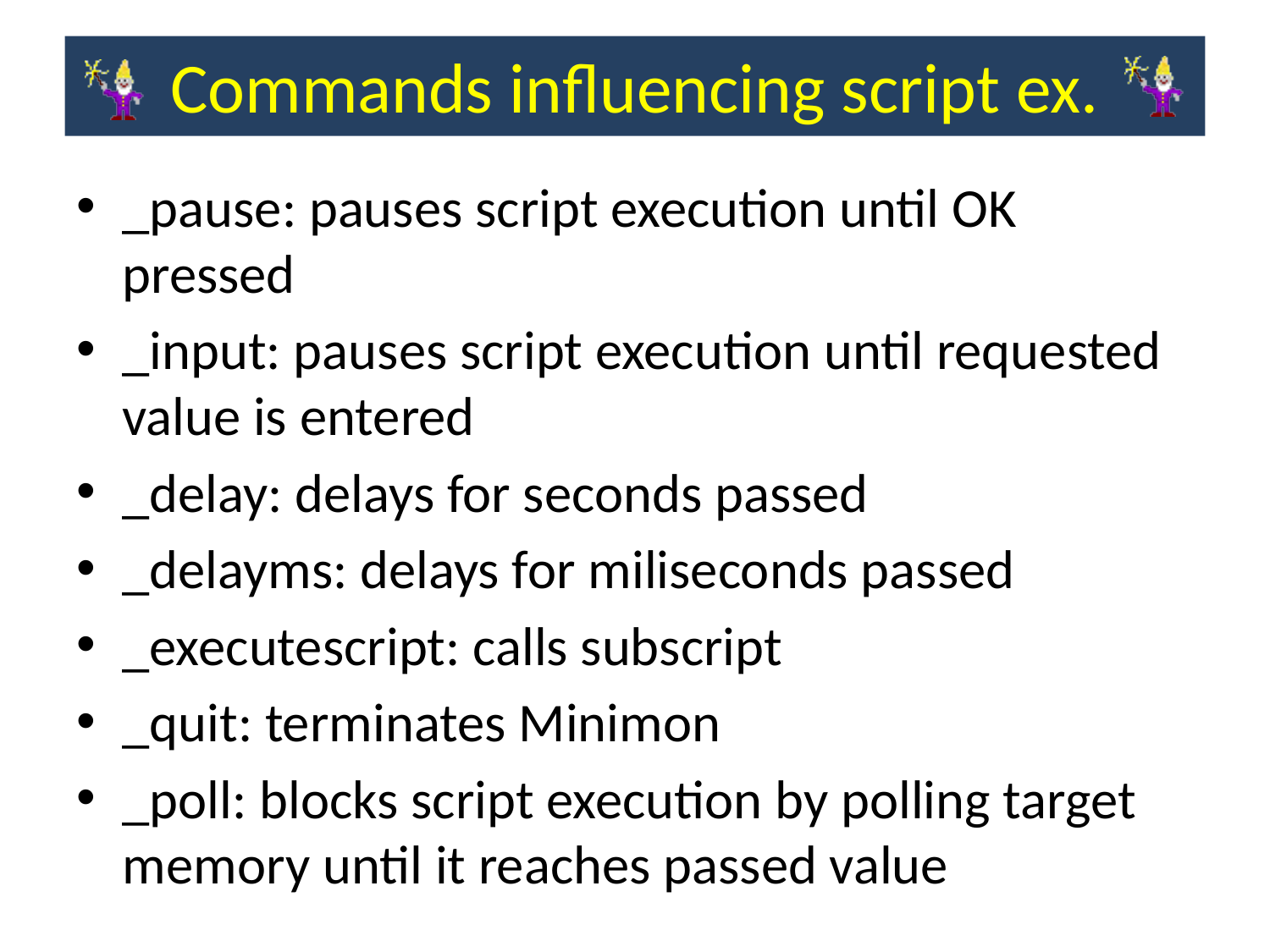

Commands influencing script ex.
_pause: pauses script execution until OK pressed
_input: pauses script execution until requested value is entered
_delay: delays for seconds passed
_delayms: delays for miliseconds passed
_executescript: calls subscript
_quit: terminates Minimon
_poll: blocks script execution by polling target memory until it reaches passed value